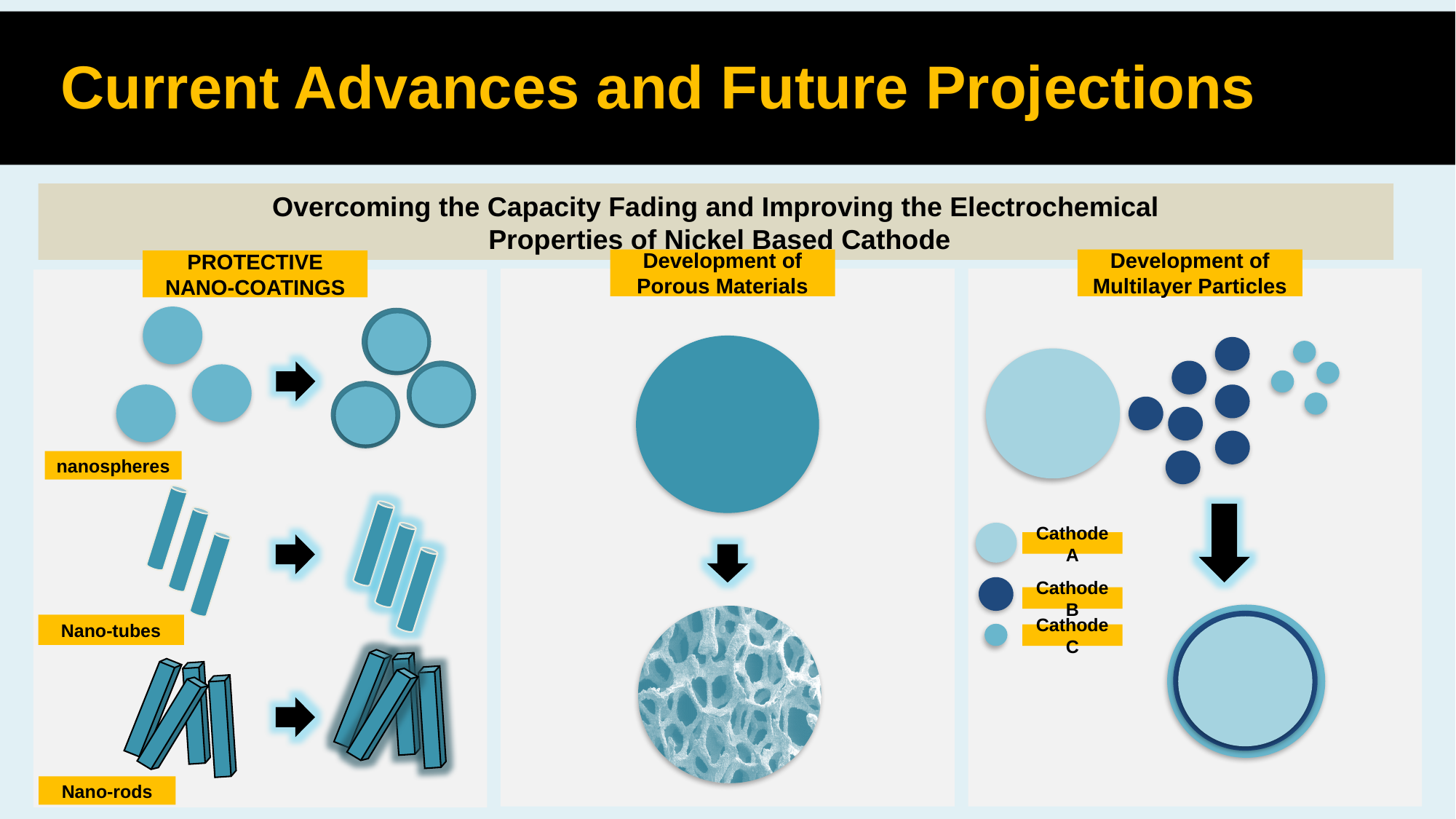

Current Advances and Future Projections
Overcoming the Capacity Fading and Improving the Electrochemical
 Properties of Nickel Based Cathode
Development of Porous Materials

Development of Multilayer Particles

PROTECTIVE NANO-COATINGS

nanospheres

Cathode A

Cathode B

Nano-tubes

Cathode C
Nano-rods